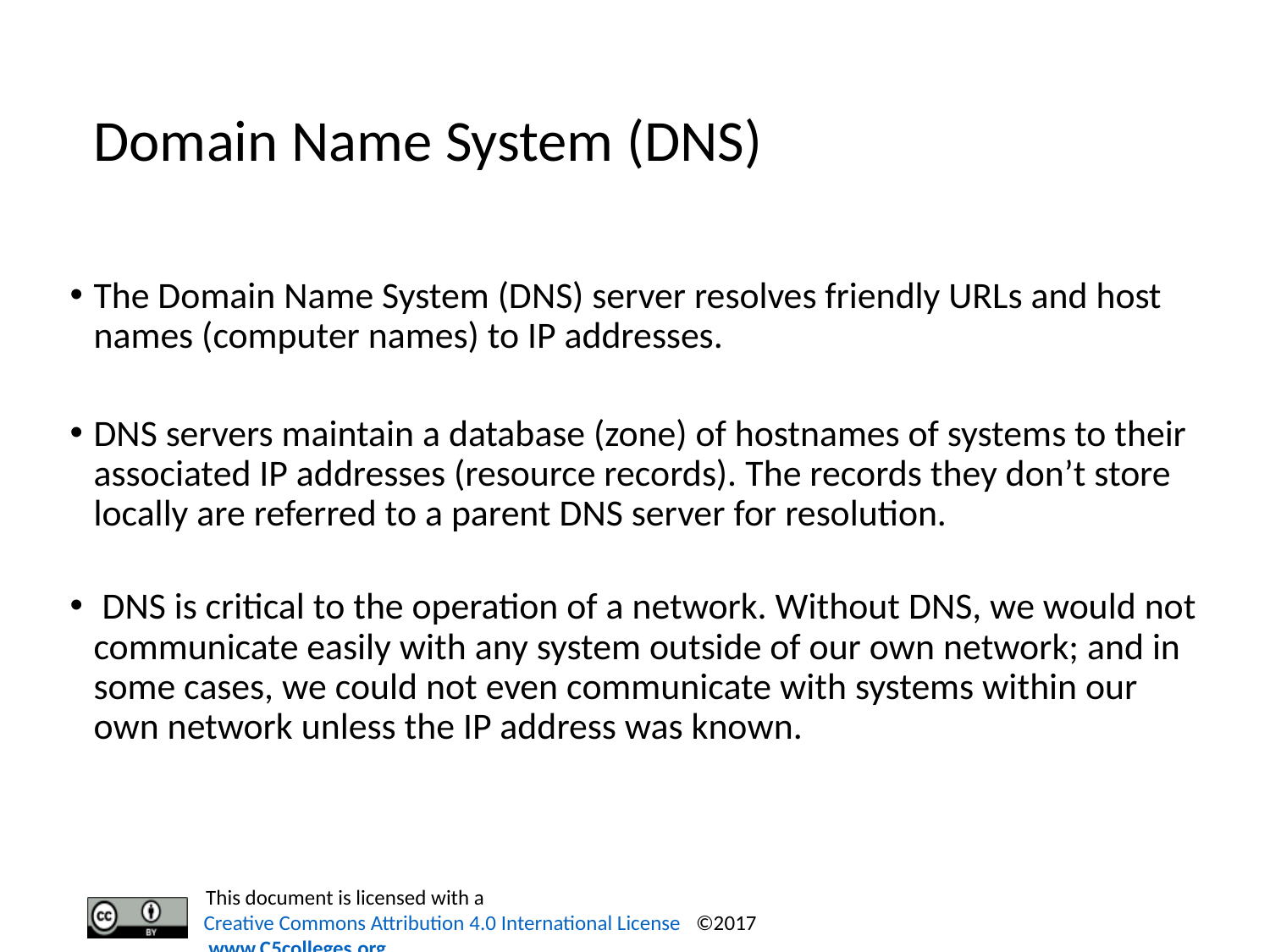

# Domain Name System (DNS)
The Domain Name System (DNS) server resolves friendly URLs and host names (computer names) to IP addresses.
DNS servers maintain a database (zone) of hostnames of systems to their associated IP addresses (resource records). The records they don’t store locally are referred to a parent DNS server for resolution.
 DNS is critical to the operation of a network. Without DNS, we would not communicate easily with any system outside of our own network; and in some cases, we could not even communicate with systems within our own network unless the IP address was known.